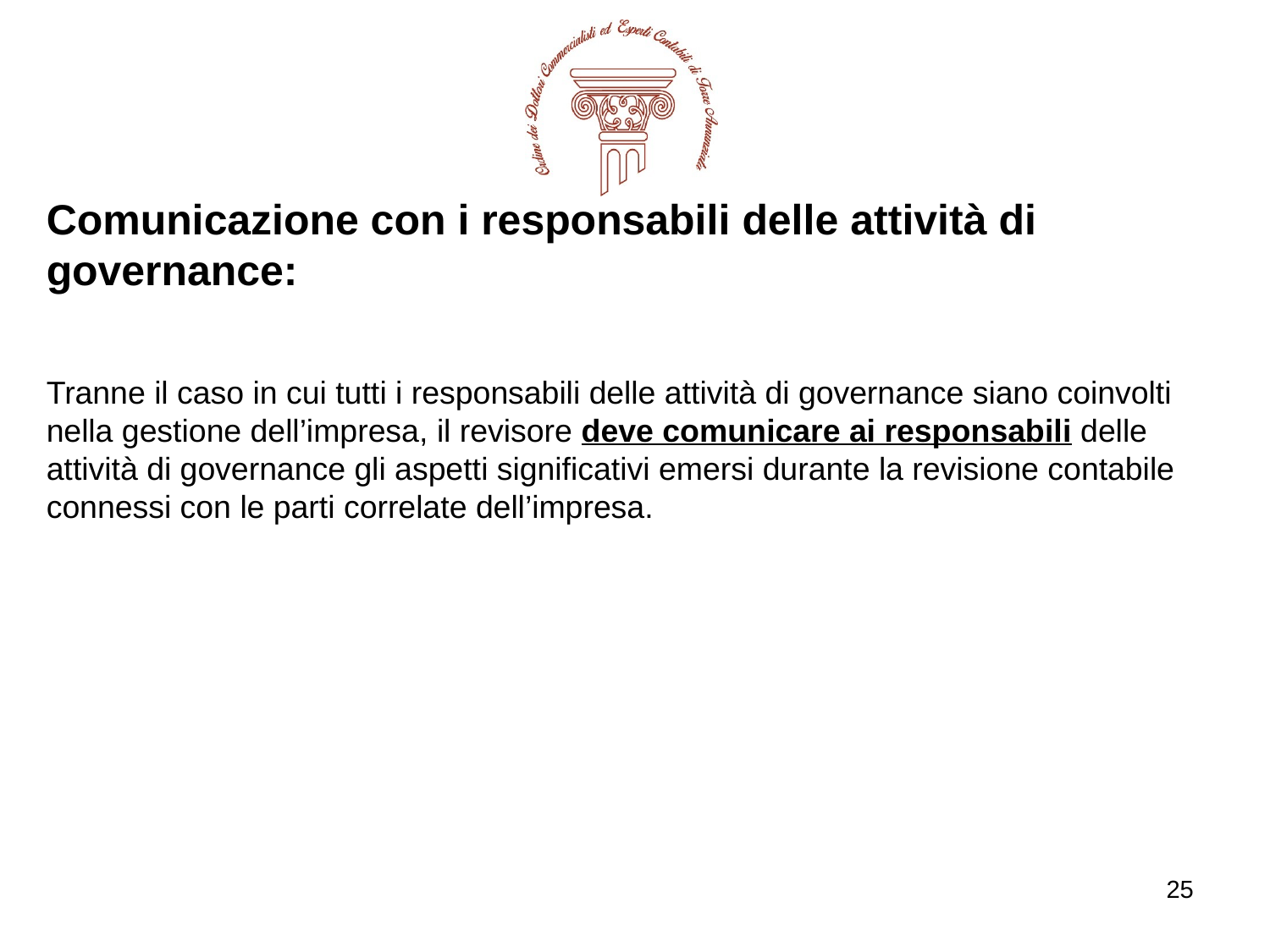

Comunicazione con i responsabili delle attività di governance:

Tranne il caso in cui tutti i responsabili delle attività di governance siano coinvolti nella gestione dell’impresa, il revisore deve comunicare ai responsabili delle attività di governance gli aspetti significativi emersi durante la revisione contabile connessi con le parti correlate dell’impresa.
25